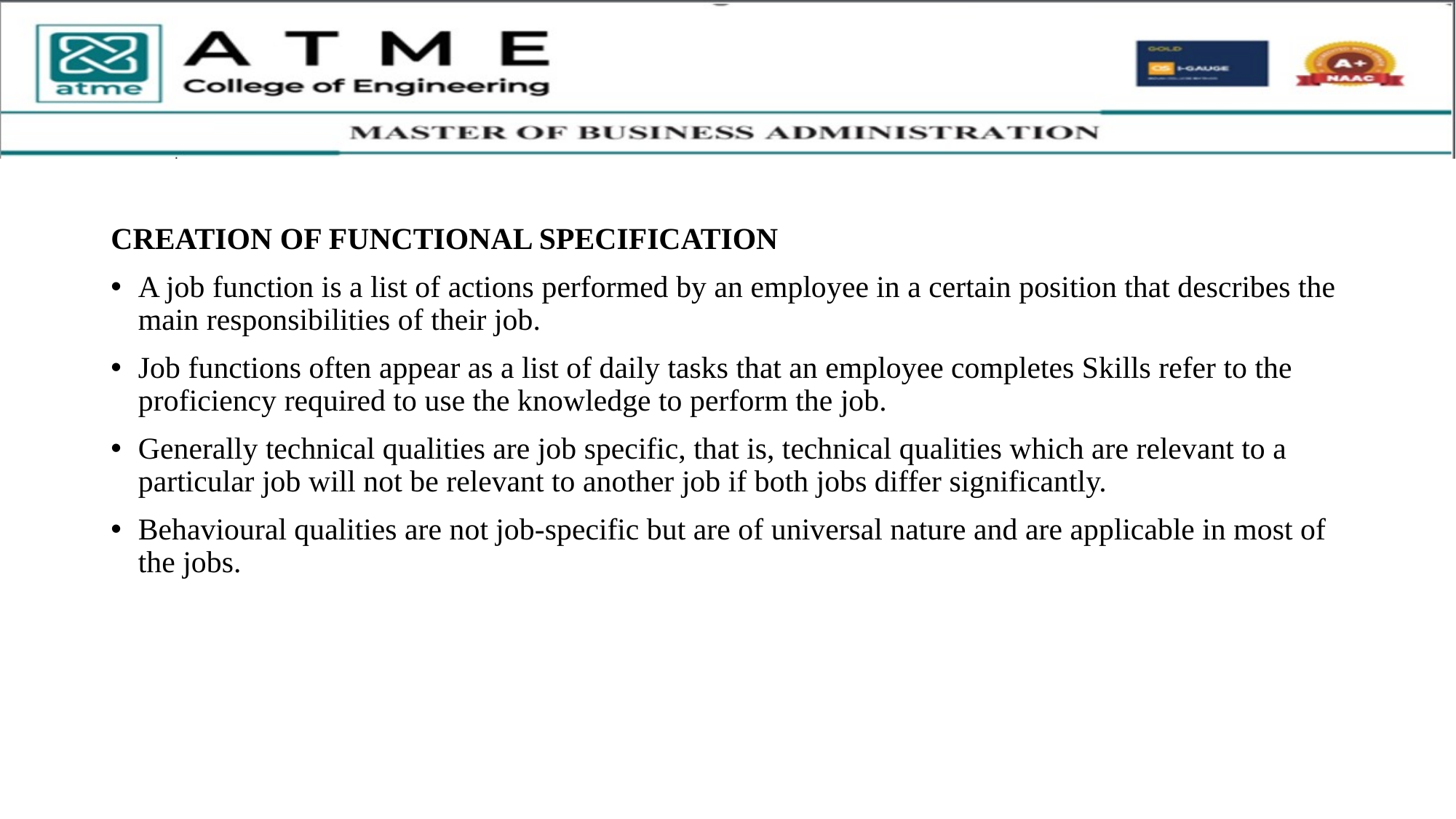

CREATION OF FUNCTIONAL SPECIFICATION
A job function is a list of actions performed by an employee in a certain position that describes the main responsibilities of their job.
Job functions often appear as a list of daily tasks that an employee completes Skills refer to the proficiency required to use the knowledge to perform the job.
Generally technical qualities are job specific, that is, technical qualities which are relevant to a particular job will not be relevant to another job if both jobs differ significantly.
Behavioural qualities are not job-specific but are of universal nature and are applicable in most of the jobs.